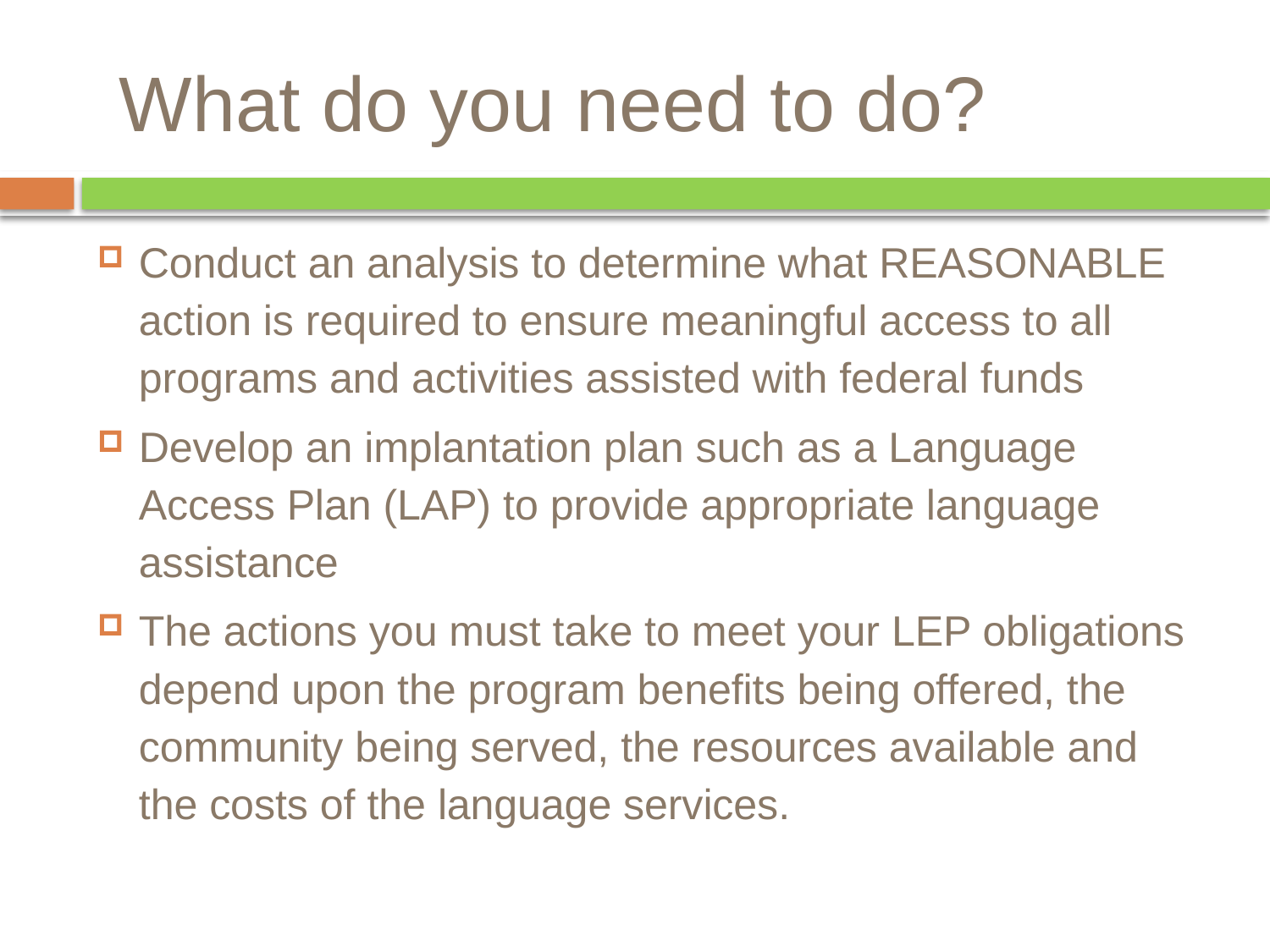

# What do you need to do?
Conduct an analysis to determine what REASONABLE action is required to ensure meaningful access to all programs and activities assisted with federal funds
Develop an implantation plan such as a Language Access Plan (LAP) to provide appropriate language assistance
The actions you must take to meet your LEP obligations depend upon the program benefits being offered, the community being served, the resources available and the costs of the language services.